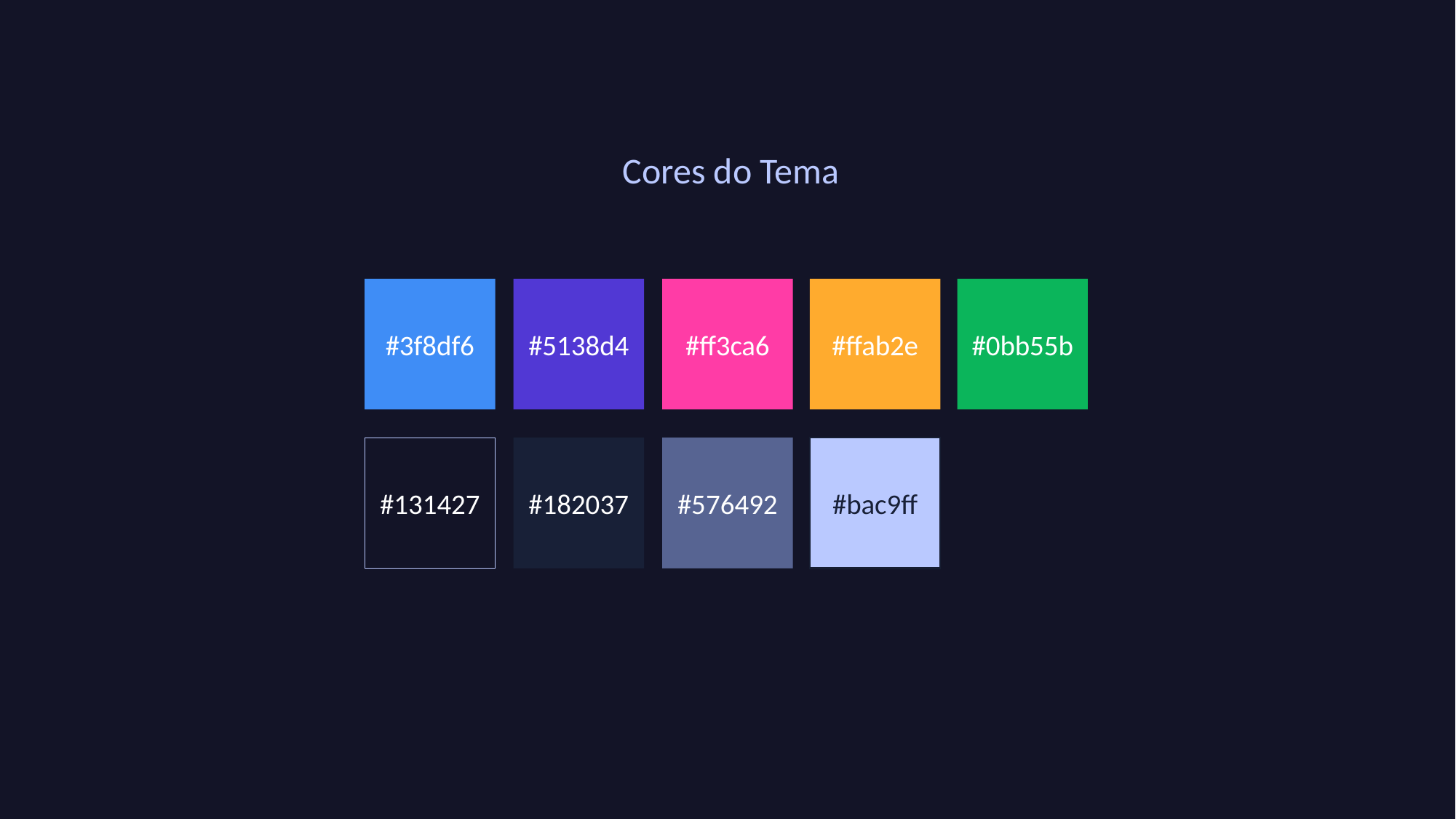

Cores do Tema
#3f8df6
#5138d4
#ff3ca6
#ffab2e
#0bb55b
#131427
#182037
#576492
#bac9ff